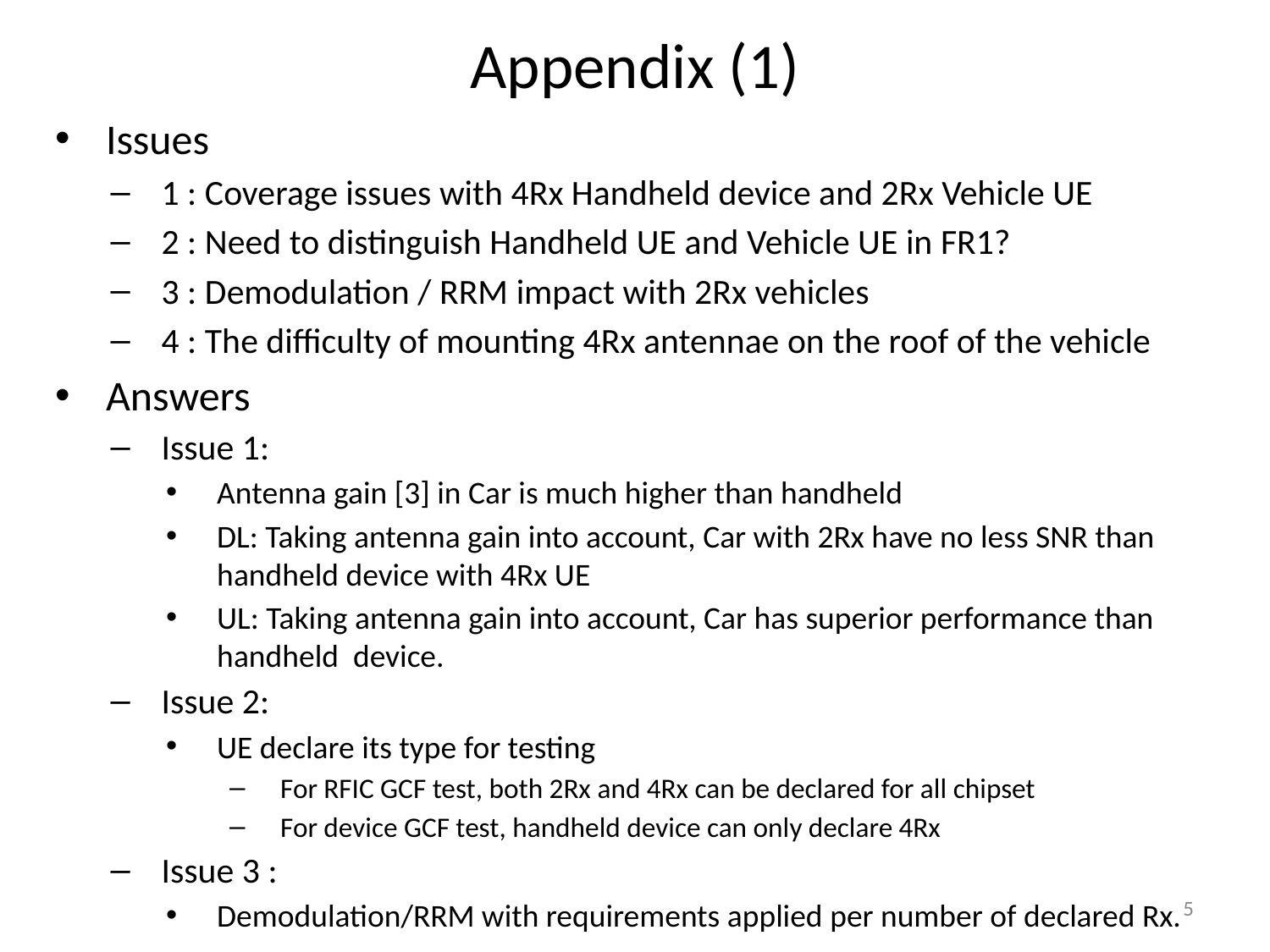

# Appendix (1)
Issues
1 : Coverage issues with 4Rx Handheld device and 2Rx Vehicle UE
2 : Need to distinguish Handheld UE and Vehicle UE in FR1?
3 : Demodulation / RRM impact with 2Rx vehicles
4 : The difficulty of mounting 4Rx antennae on the roof of the vehicle
Answers
Issue 1:
Antenna gain [3] in Car is much higher than handheld
DL: Taking antenna gain into account, Car with 2Rx have no less SNR than handheld device with 4Rx UE
UL: Taking antenna gain into account, Car has superior performance than handheld  device.
Issue 2:
UE declare its type for testing
For RFIC GCF test, both 2Rx and 4Rx can be declared for all chipset
For device GCF test, handheld device can only declare 4Rx
Issue 3 :
Demodulation/RRM with requirements applied per number of declared Rx.

5